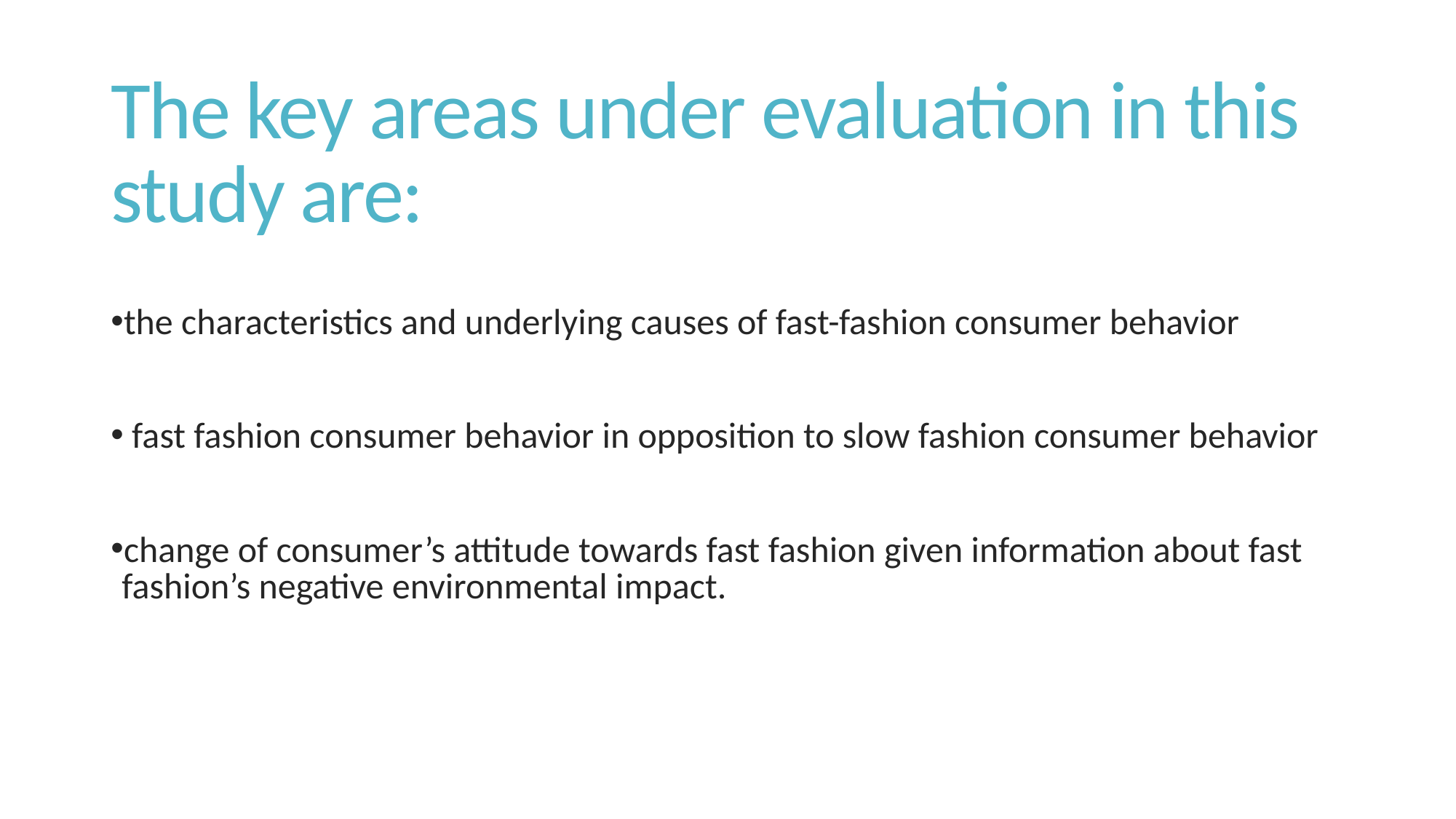

# The key areas under evaluation in this study are:
the characteristics and underlying causes of fast-fashion consumer behavior

 fast fashion consumer behavior in opposition to slow fashion consumer behavior

change of consumer’s attitude towards fast fashion given information about fast fashion’s negative environmental impact.